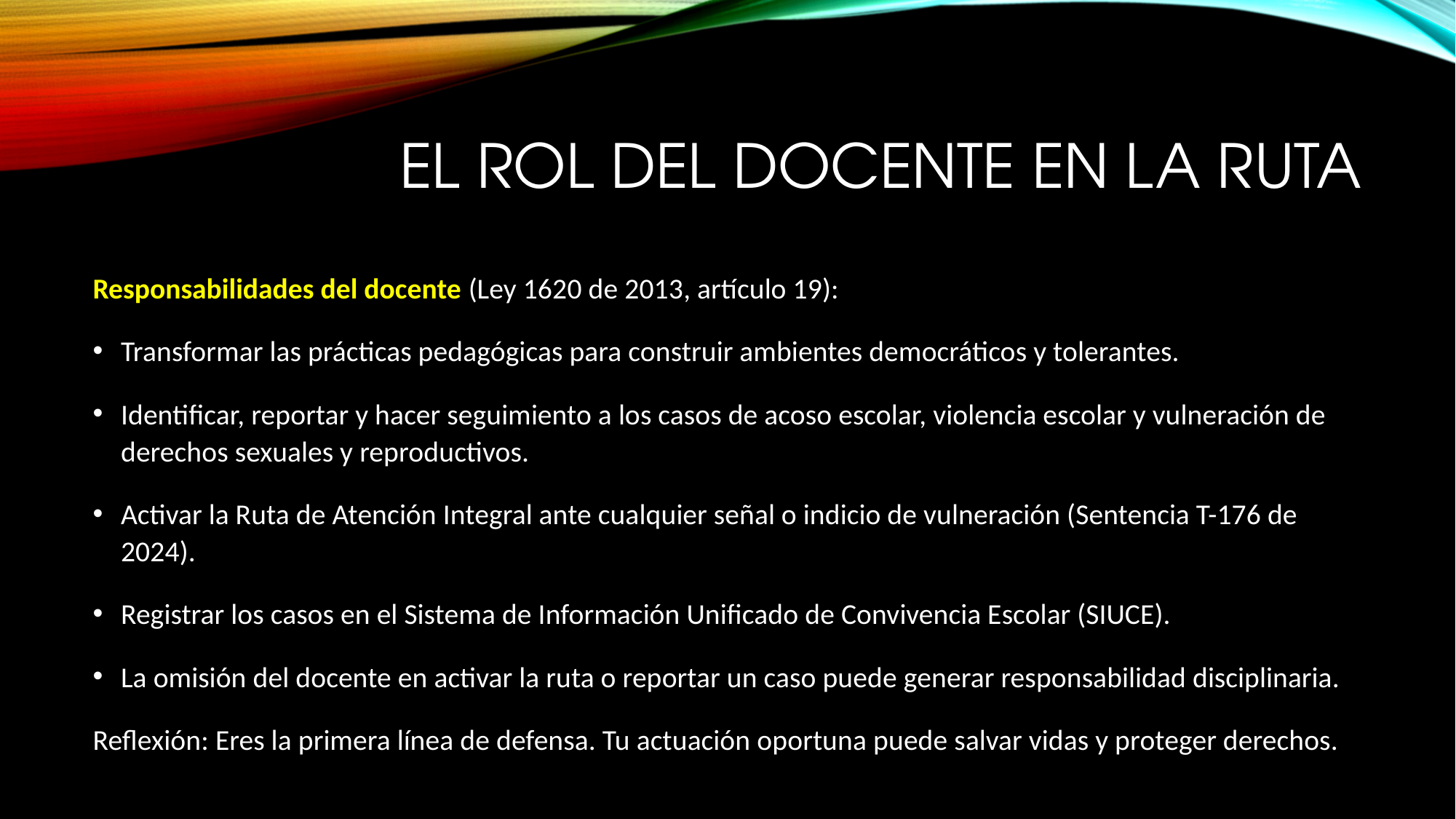

# El Rol del Docente en la Ruta
Responsabilidades del docente (Ley 1620 de 2013, artículo 19):
Transformar las prácticas pedagógicas para construir ambientes democráticos y tolerantes.
Identificar, reportar y hacer seguimiento a los casos de acoso escolar, violencia escolar y vulneración de derechos sexuales y reproductivos.
Activar la Ruta de Atención Integral ante cualquier señal o indicio de vulneración (Sentencia T-176 de 2024).
Registrar los casos en el Sistema de Información Unificado de Convivencia Escolar (SIUCE).
La omisión del docente en activar la ruta o reportar un caso puede generar responsabilidad disciplinaria.
Reflexión: Eres la primera línea de defensa. Tu actuación oportuna puede salvar vidas y proteger derechos.